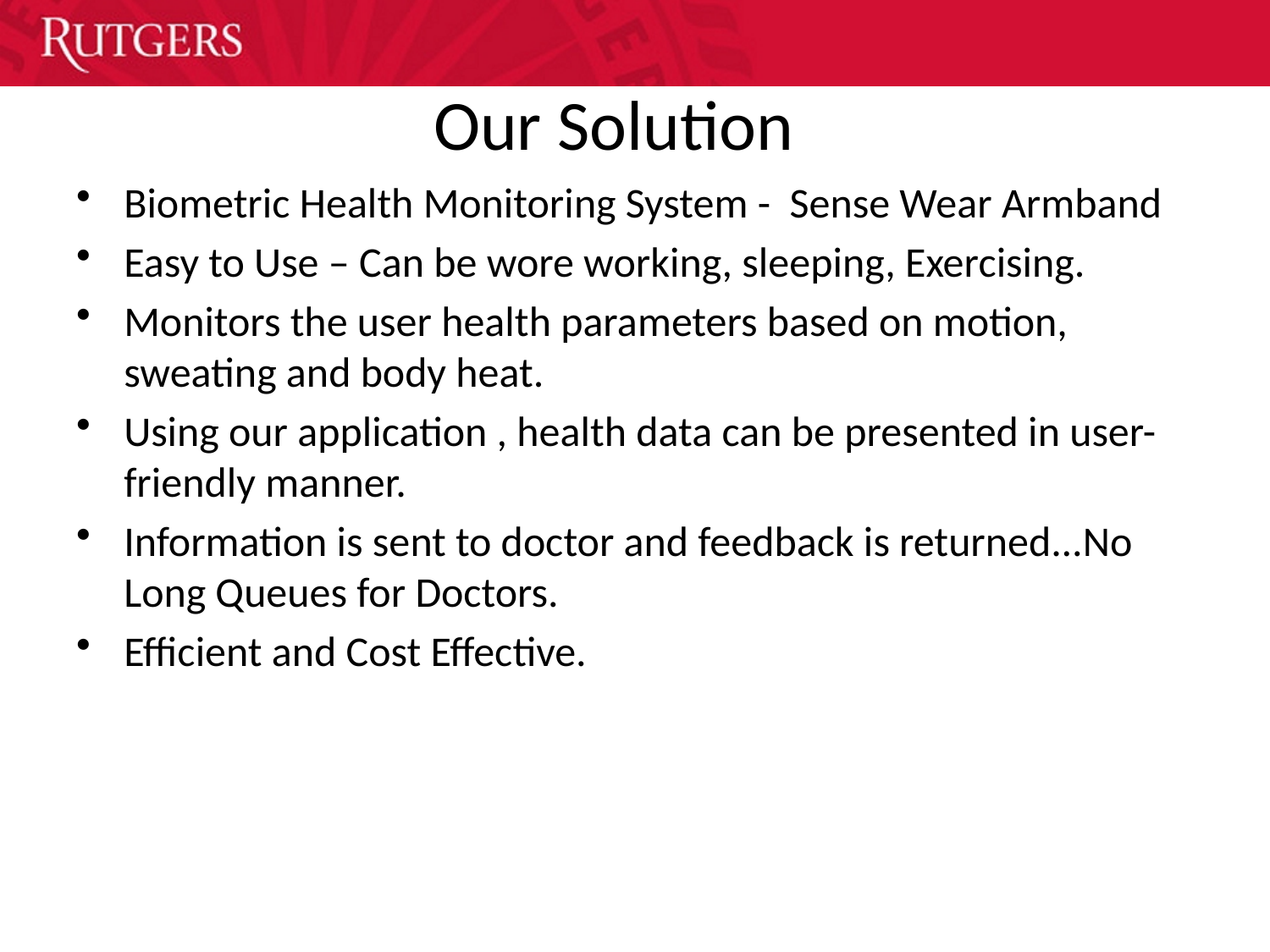

# Our Solution
Biometric Health Monitoring System -  Sense Wear Armband
Easy to Use – Can be wore working, sleeping, Exercising.
Monitors the user health parameters based on motion, sweating and body heat.
Using our application , health data can be presented in user-friendly manner.
Information is sent to doctor and feedback is returned...No Long Queues for Doctors.
Efficient and Cost Effective.